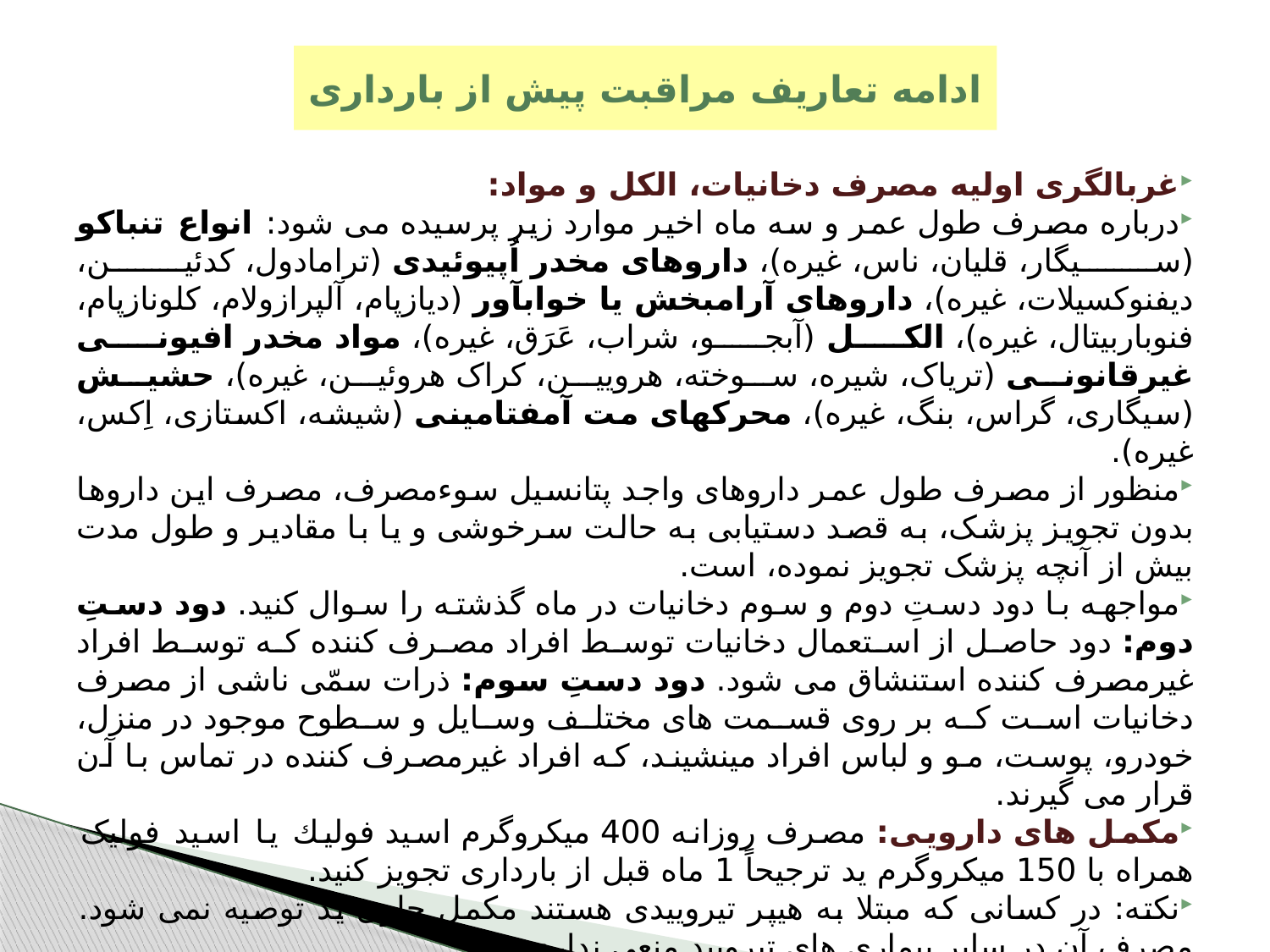

# ادامه تعاریف مراقبت پیش از بارداری
غربالگری اولیه مصرف دخانیات، الکل و مواد:
درباره مصرف طول عمر و سه ماه اخیر موارد زیر پرسیده می شود: انواع تنباکو (سیگار، قلیان، ناس، غیره)، داروهای مخدر اُپیوئیدی (ترامادول، کدئین، دیفنوکسیلات، غیره)، داروهای آرام­بخش یا خواب­آور (دیازپام، آلپرازولام، کلونازپام، فنوباربیتال، غیره)، الکل (آبجو، شراب، عَرَق، غیره)، مواد مخدر افیونی غیرقانونی (تریاک، شیره، سوخته، هرویین، کراک هروئین، غیره)، حشیش (سیگاری، گراس، بنگ، غیره)، محرک­های ­مت آمفتامینی (شیشه، اکستازی، اِکس، غیره).
منظور از مصرف طول عمر داروهای واجد پتانسیل سوءمصرف، مصرف این داروها بدون تجویز پزشک، به قصد دستیابی به حالت سرخوشی و یا با مقادیر و طول مدت بیش از آنچه پزشک تجویز نموده، است.
مواجهه با دود دستِ دوم و سوم دخانیات در ماه گذشته را سوال کنید. دود دستِ دوم: دود حاصل از استعمال دخانیات توسط افراد مصرف کننده که توسط افراد غیرمصرف کننده استنشاق می شود. دود دستِ سوم: ذرات سمّی ناشی از مصرف دخانیات است که بر روی قسمت های مختلف وسایل و سطوح موجود در منزل، خودرو، پوست، مو و لباس افراد مینشیند، که افراد غیرمصرف کننده در تماس با آن قرار می گیرند.
مکمل های دارویی: مصرف روزانه 400 میکروگرم اسيد فوليك یا اسید فولیک همراه با 150 میکروگرم ید ترجیحاً 1 ماه قبل از بارداری تجویز کنید.
نکته: در کسانی که مبتلا به هیپر تیروییدی هستند مکمل حاوی ید توصیه نمی شود. مصرف آن در سایر بیماری های تیرویید منعی ندارد.
معاینه دهان و دندان: دهان و دندان از نظر وجود جرم، پوسیدگی، التهاب لثه، عفونت دندانی و آبسه بررسی شود.